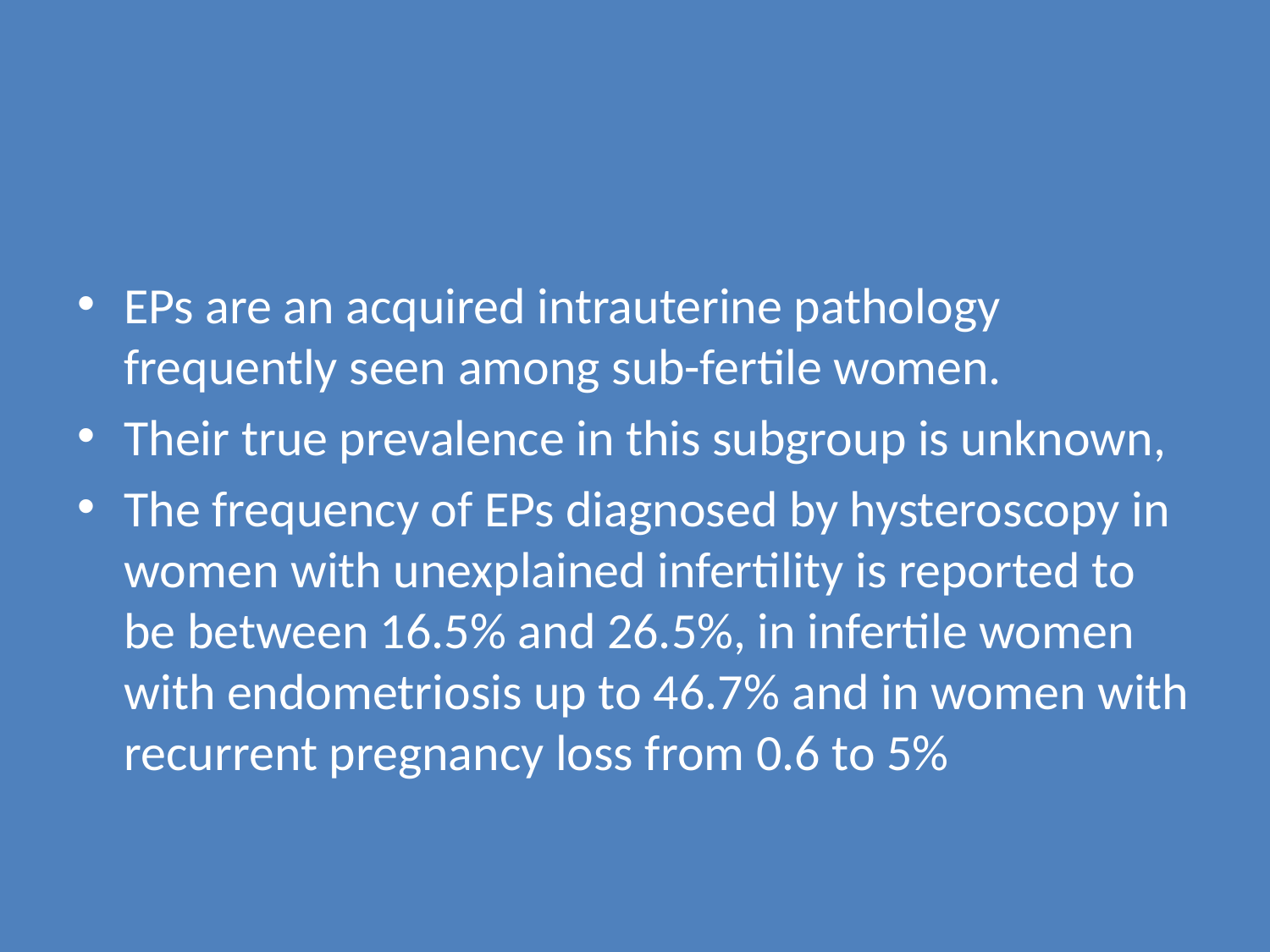

#
EPs are an acquired intrauterine pathology frequently seen among sub-fertile women.
Their true prevalence in this subgroup is unknown,
The frequency of EPs diagnosed by hysteroscopy in women with unexplained infertility is reported to be between 16.5% and 26.5%, in infertile women with endometriosis up to 46.7% and in women with recurrent pregnancy loss from 0.6 to 5%